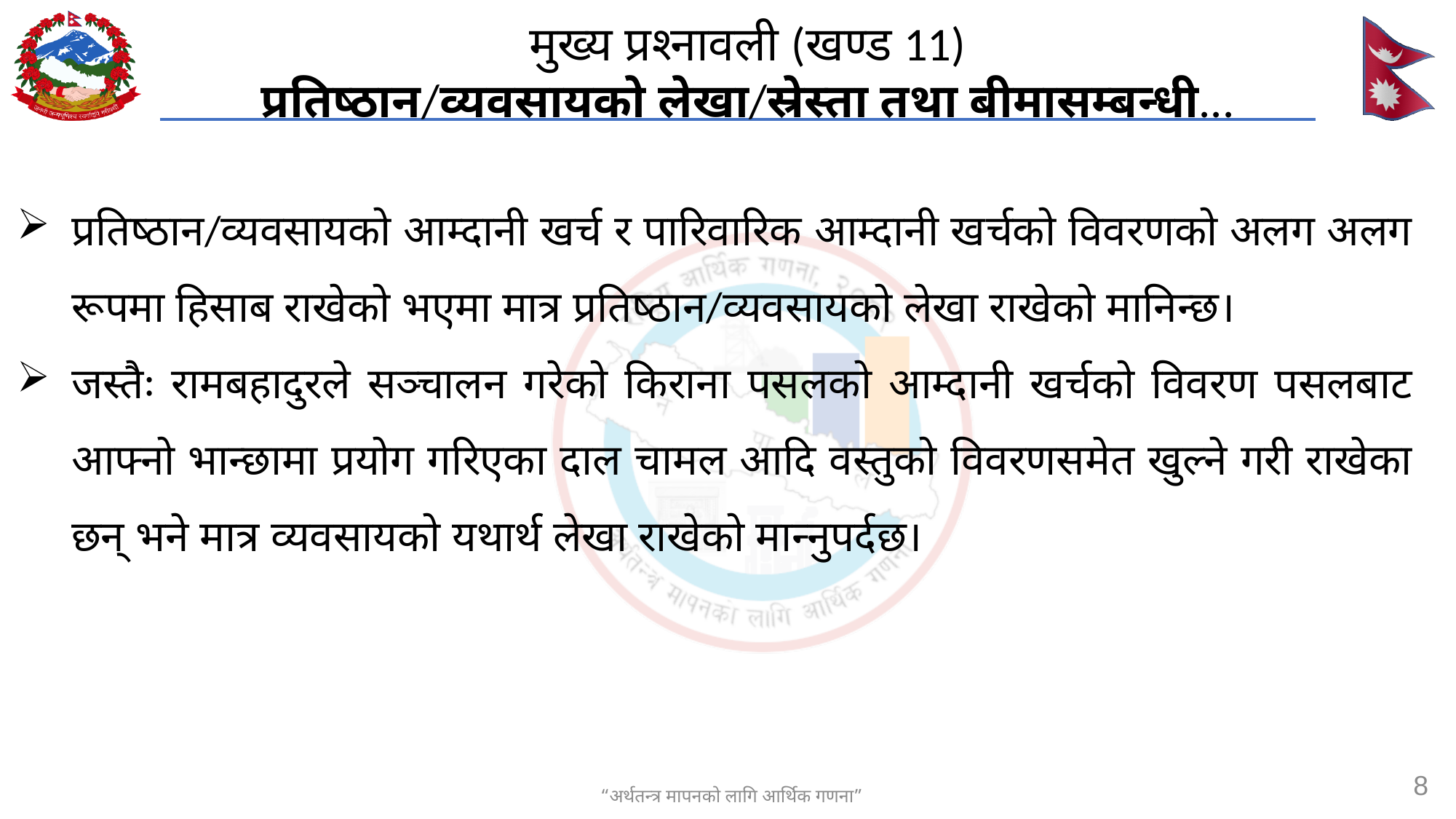

# मुख्य प्रश्नावली (खण्ड 11) प्रतिष्ठान/व्यवसायको लेखा/स्रेस्ता तथा बीमासम्बन्धी...
प्रतिष्ठान/व्यवसायको आम्दानी खर्च र पारिवारिक आम्दानी खर्चको विवरणको अलग अलग रूपमा हिसाब राखेको भएमा मात्र प्रतिष्ठान/व्यवसायको लेखा राखेको मानिन्छ।
जस्तैः रामबहादुरले सञ्चालन गरेको किराना पसलको आम्दानी खर्चको विवरण पसलबाट आफ्नो भान्छामा प्रयोग गरिएका दाल चामल आदि वस्तुको विवरणसमेत खुल्ने गरी राखेका छन् भने मात्र व्यवसायको यथार्थ लेखा राखेको मान्नुपर्दछ।
8
“अर्थतन्त्र मापनको लागि आर्थिक गणना”